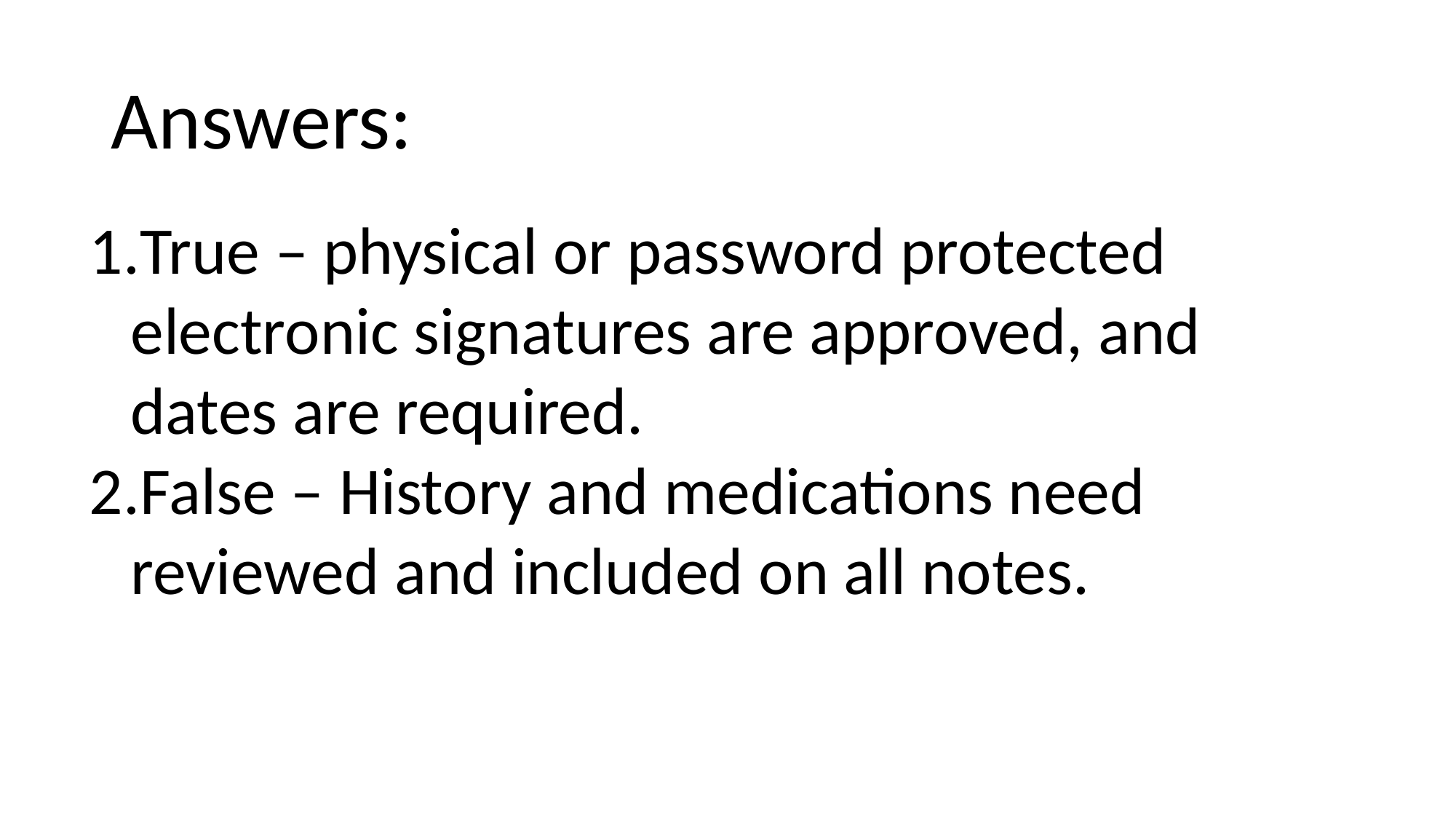

# Answers:
True – physical or password protected electronic signatures are approved, and dates are required.
False – History and medications need reviewed and included on all notes.